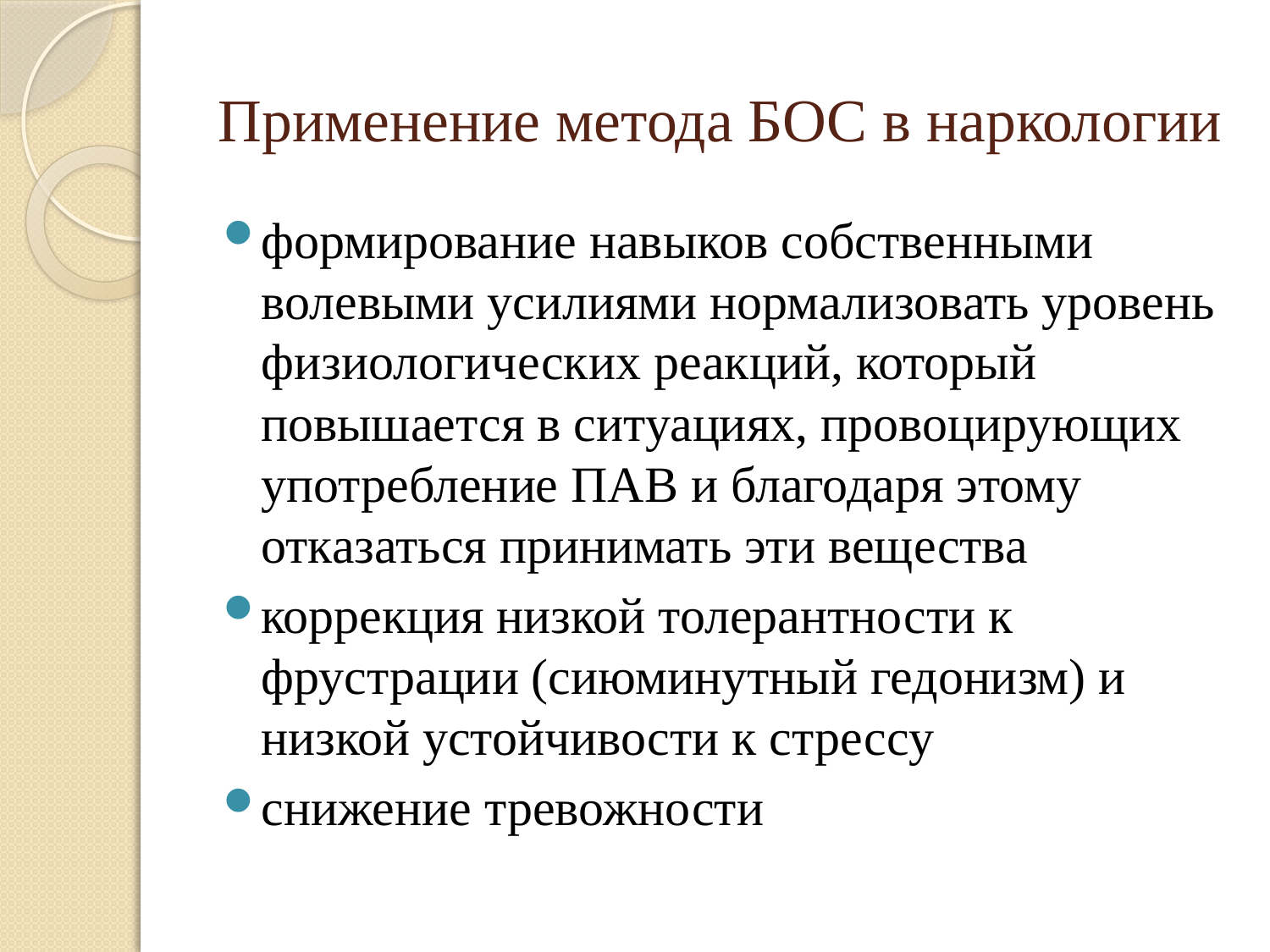

# Применение метода БОС в наркологии
формирование навыков собственными волевыми усилиями нормализовать уровень физиологических реакций, который повышается в ситуациях, провоцирующих употребление ПАВ и благодаря этому отказаться принимать эти вещества
коррекция низкой толерантности к фрустрации (сиюминутный гедонизм) и низкой устойчивости к стрессу
снижение тревожности